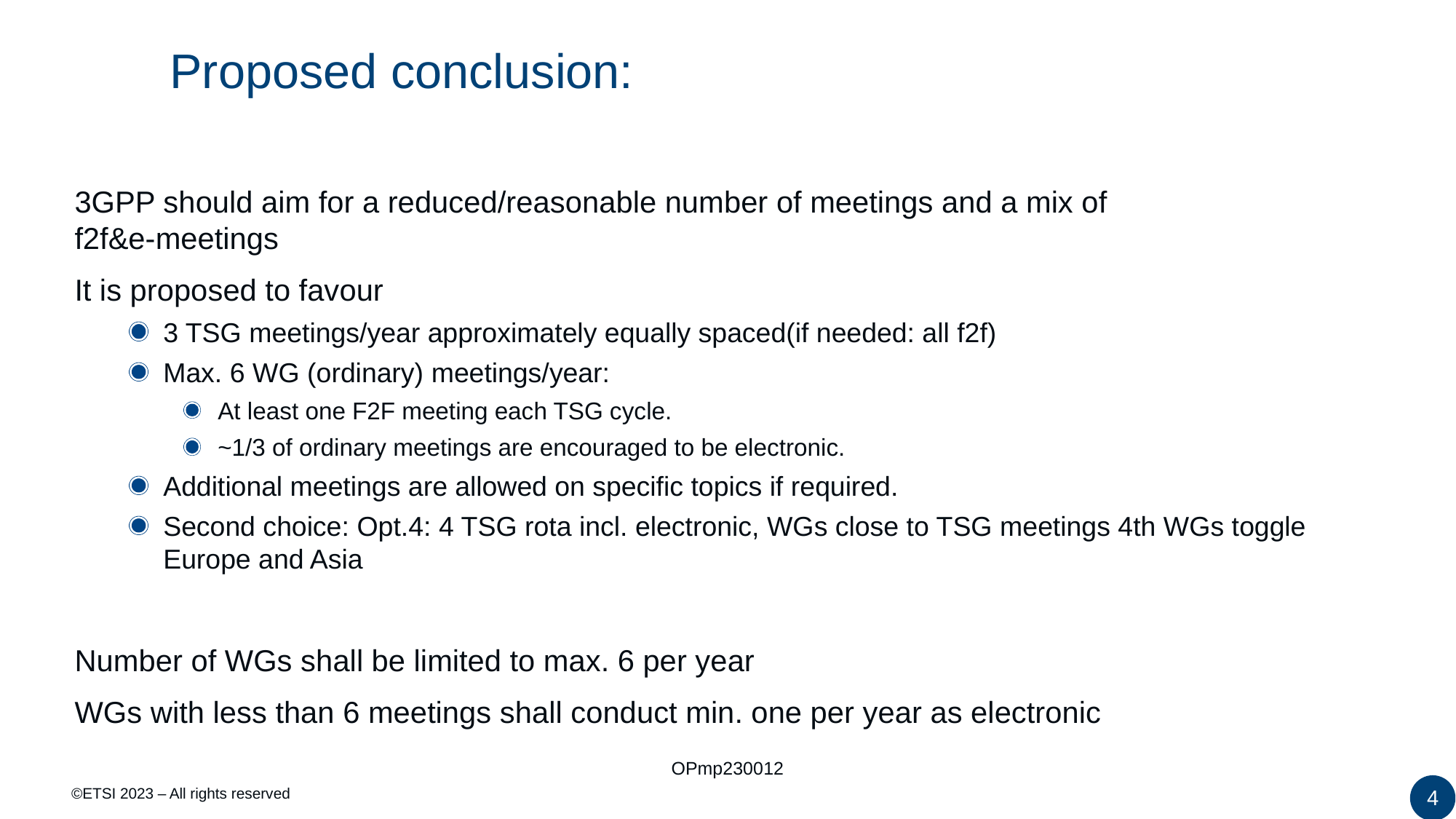

# Proposed conclusion:
3GPP should aim for a reduced/reasonable number of meetings and a mix of
f2f&e-meetings
It is proposed to favour
3 TSG meetings/year approximately equally spaced(if needed: all f2f)
Max. 6 WG (ordinary) meetings/year:
At least one F2F meeting each TSG cycle.
~1/3 of ordinary meetings are encouraged to be electronic.
Additional meetings are allowed on specific topics if required.
Second choice: Opt.4: 4 TSG rota incl. electronic, WGs close to TSG meetings 4th WGs toggle Europe and Asia

Number of WGs shall be limited to max. 6 per year
WGs with less than 6 meetings shall conduct min. one per year as electronic

OPmp230012